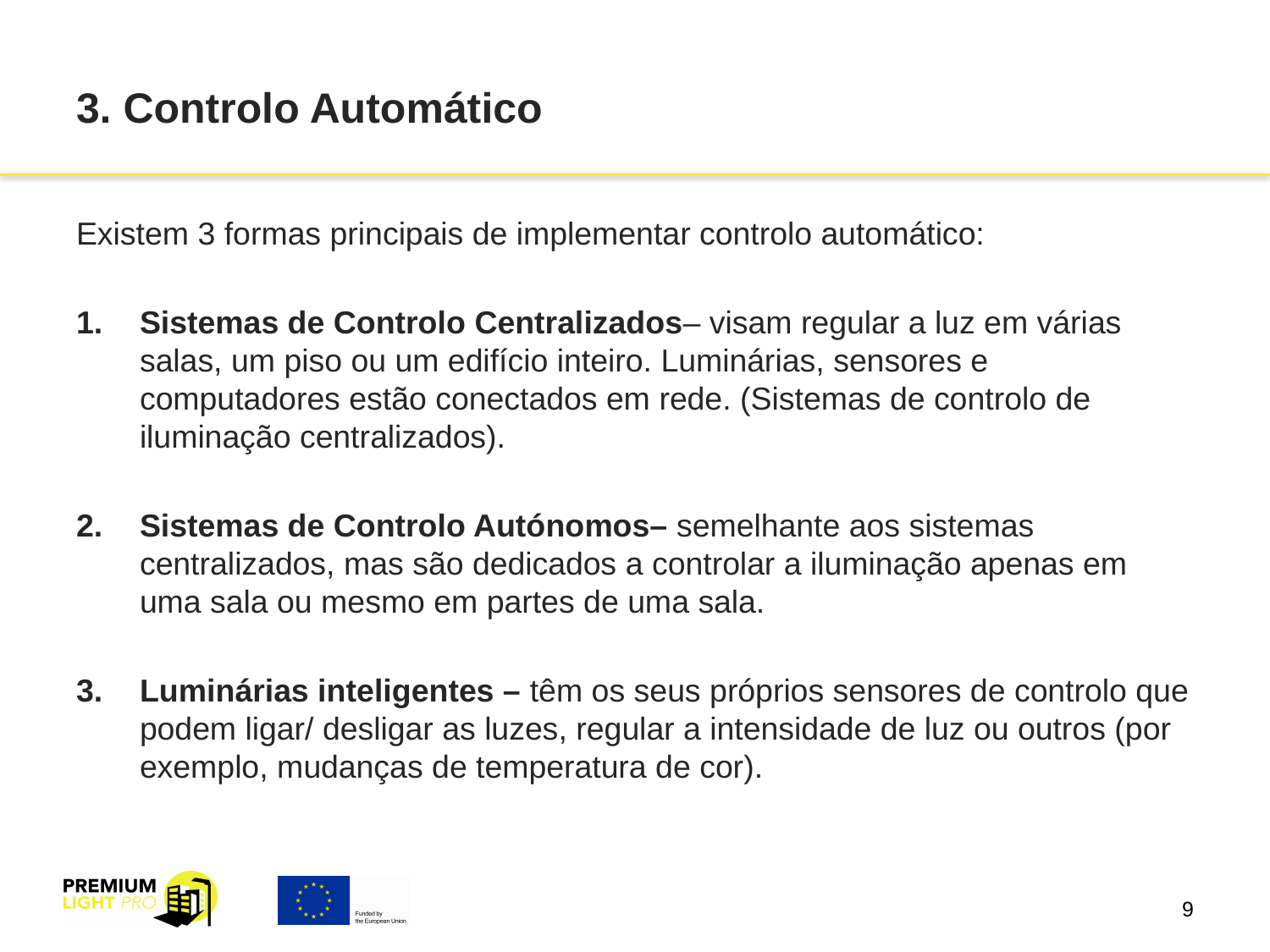

# 3. Controlo Automático
Existem 3 formas principais de implementar controlo automático:

Sistemas de Controlo Centralizados– visam regular a luz em várias salas, um piso ou um edifício inteiro. Luminárias, sensores e computadores estão conectados em rede. (Sistemas de controlo de iluminação centralizados).

Sistemas de Controlo Autónomos– semelhante aos sistemas centralizados, mas são dedicados a controlar a iluminação apenas em uma sala ou mesmo em partes de uma sala.

Luminárias inteligentes – têm os seus próprios sensores de controlo que podem ligar/ desligar as luzes, regular a intensidade de luz ou outros (por exemplo, mudanças de temperatura de cor).